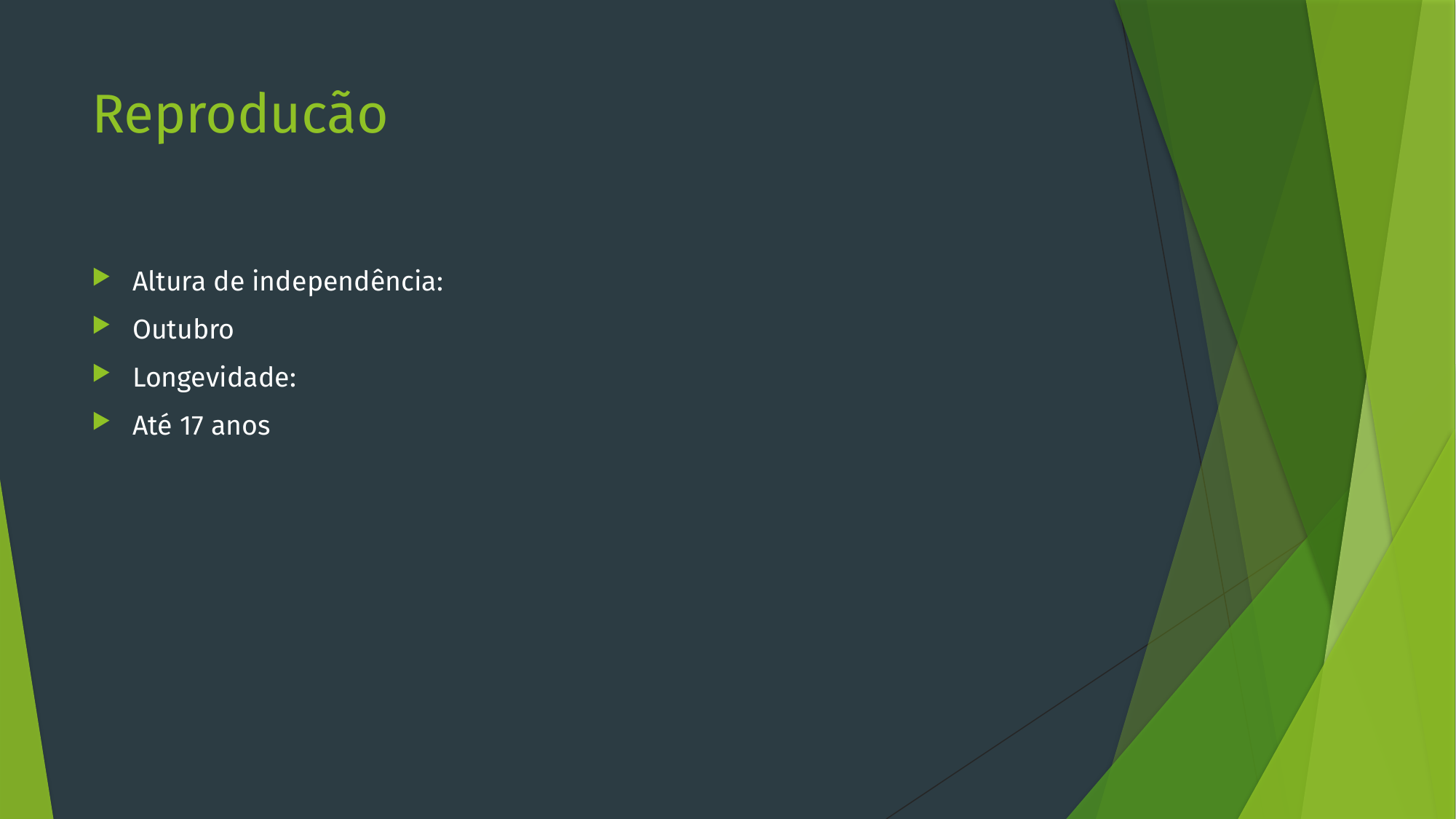

# Reproducão
Altura de independência:
Outubro
Longevidade:
Até 17 anos